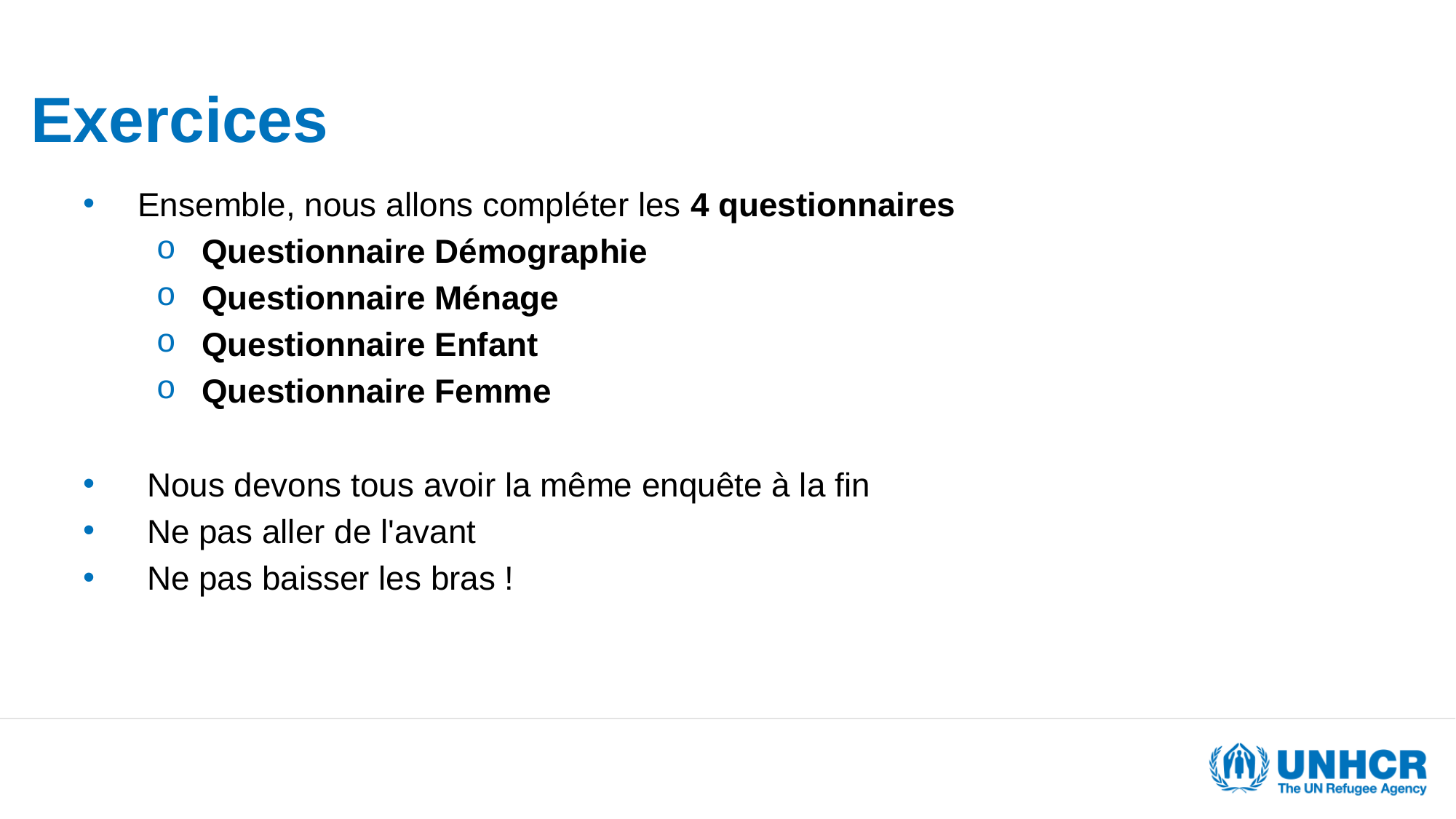

Exercices
Ensemble, nous allons compléter les 4 questionnaires
Questionnaire Démographie
Questionnaire Ménage
Questionnaire Enfant
Questionnaire Femme

 Nous devons tous avoir la même enquête à la fin
 Ne pas aller de l'avant
 Ne pas baisser les bras !